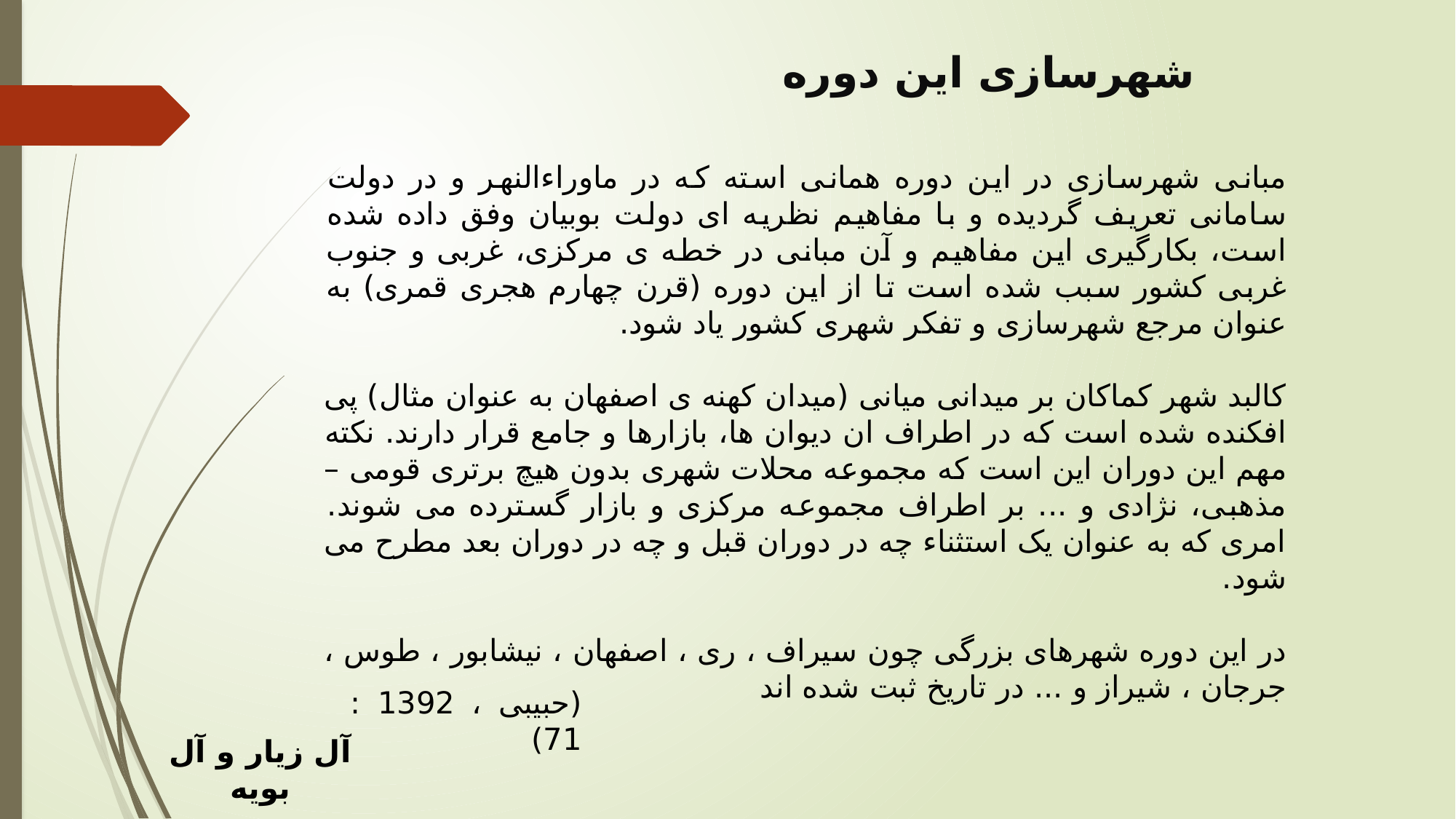

شهرسازی این دوره
مبانی شهرسازی در این دوره همانی استه که در ماوراءالنهر و در دولت سامانی تعریف گردیده و با مفاهیم نظریه ای دولت بوبیان وفق داده شده است، بکارگیری این مفاهیم و آن مبانی در خطه ی مرکزی، غربی و جنوب غربی کشور سبب شده است تا از این دوره (قرن چهارم هجری قمری) به عنوان مرجع شهرسازی و تفکر شهری کشور یاد شود.

کالبد شهر کماکان بر میدانی میانی (میدان کهنه ی اصفهان به عنوان مثال) پی افکنده شده است که در اطراف ان دیوان ها، بازارها و جامع قرار دارند. نکته مهم این دوران این است که مجموعه محلات شهری بدون هیچ برتری قومی – مذهبی، نژادی و ... بر اطراف مجموعه مرکزی و بازار گسترده می شوند. امری که به عنوان یک استثناء چه در دوران قبل و چه در دوران بعد مطرح می شود.

در این دوره شهرهای بزرگی چون سیراف ، ری ، اصفهان ، نیشابور ، طوس ، جرجان ، شیراز و ... در تاریخ ثبت شده اند

(حبیبی ، 1392 : 71)
آل زیار و آل بویه